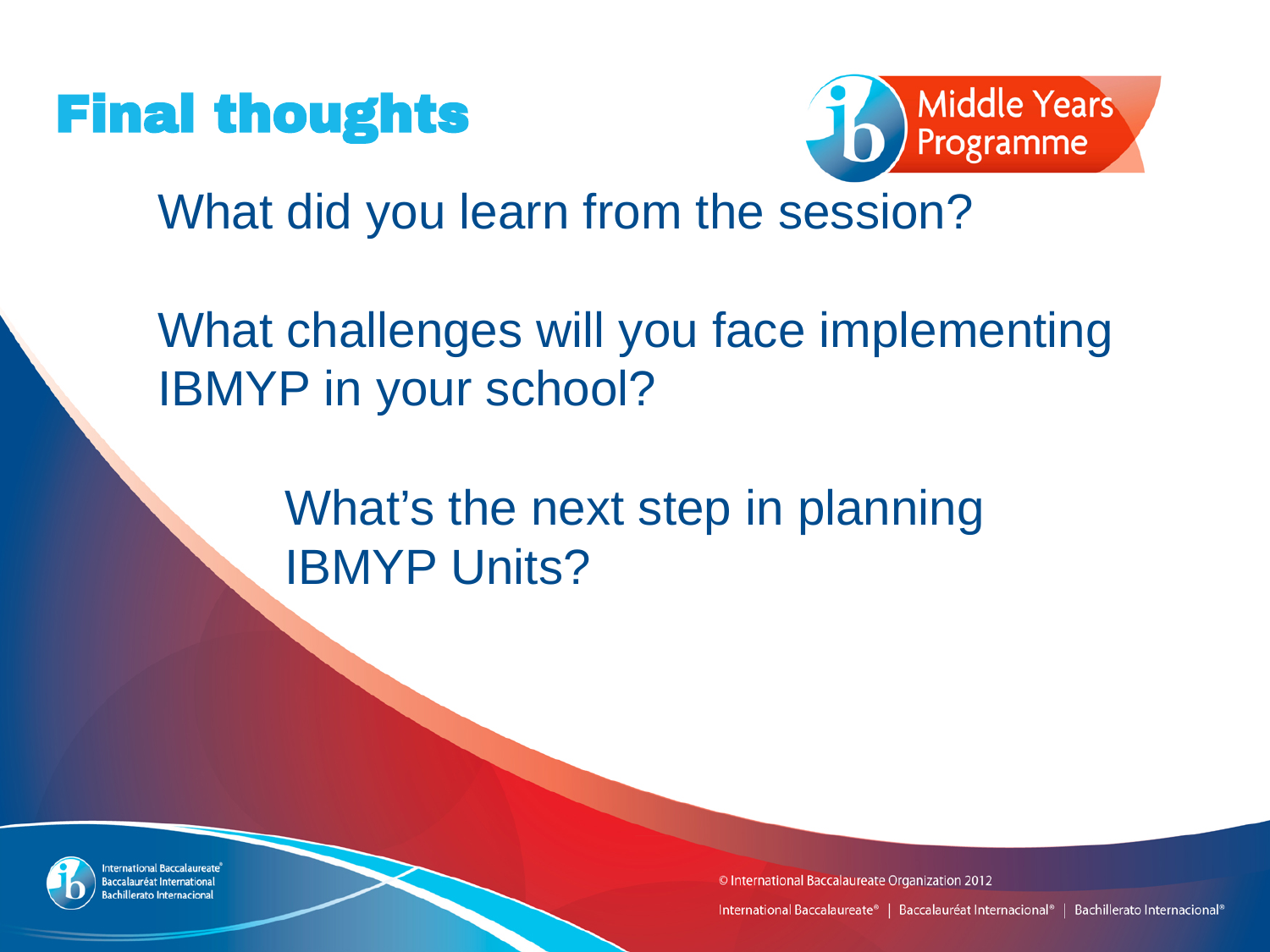

Final thoughts

What did you learn from the session?

What challenges will you face implementing IBMYP in your school?
	What’s the next step in planning 		IBMYP Units?